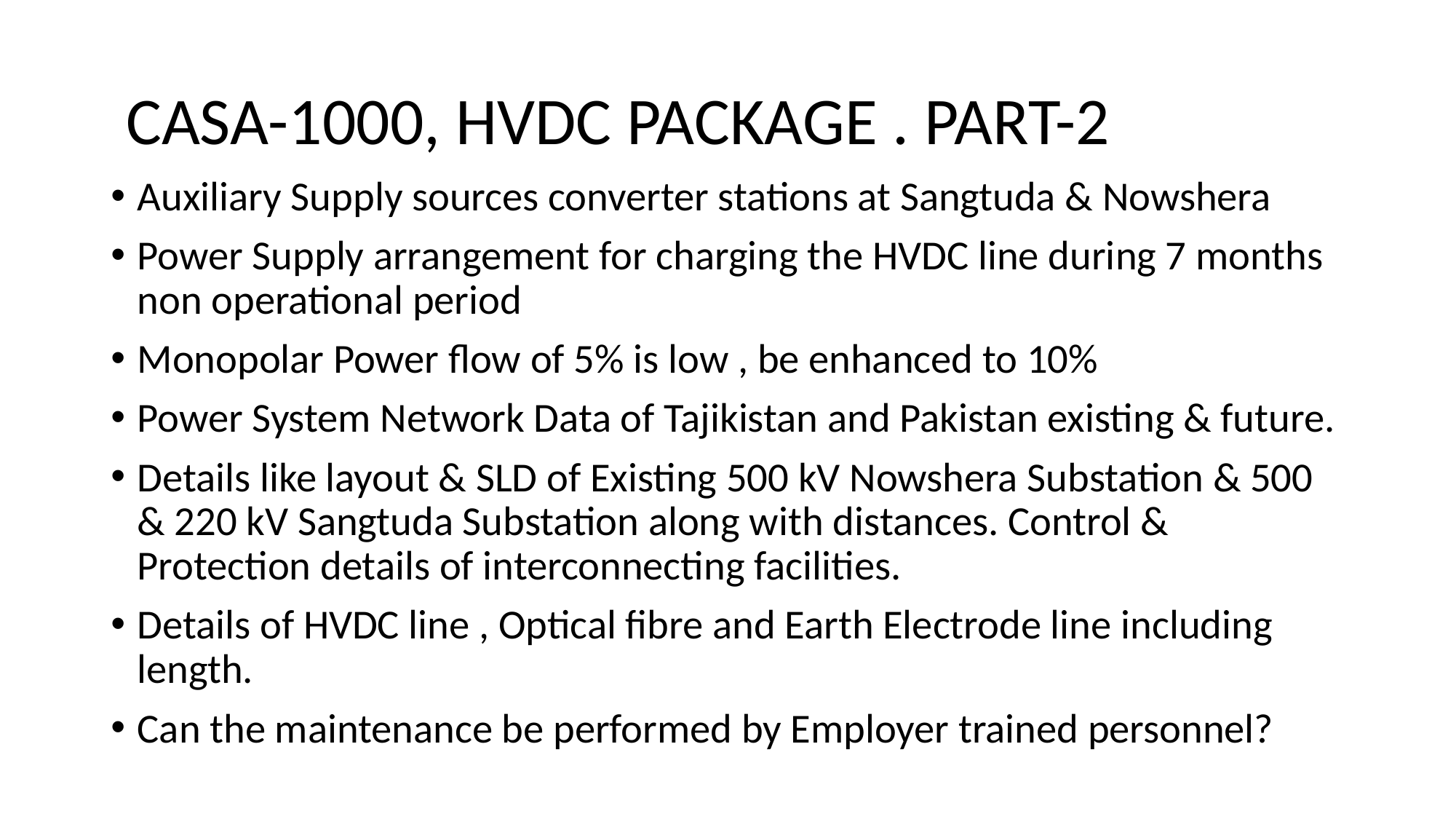

# CASA-1000, HVDC PACKAGE . PART-2
Auxiliary Supply sources converter stations at Sangtuda & Nowshera
Power Supply arrangement for charging the HVDC line during 7 months non operational period
Monopolar Power flow of 5% is low , be enhanced to 10%
Power System Network Data of Tajikistan and Pakistan existing & future.
Details like layout & SLD of Existing 500 kV Nowshera Substation & 500 & 220 kV Sangtuda Substation along with distances. Control & Protection details of interconnecting facilities.
Details of HVDC line , Optical fibre and Earth Electrode line including length.
Can the maintenance be performed by Employer trained personnel?